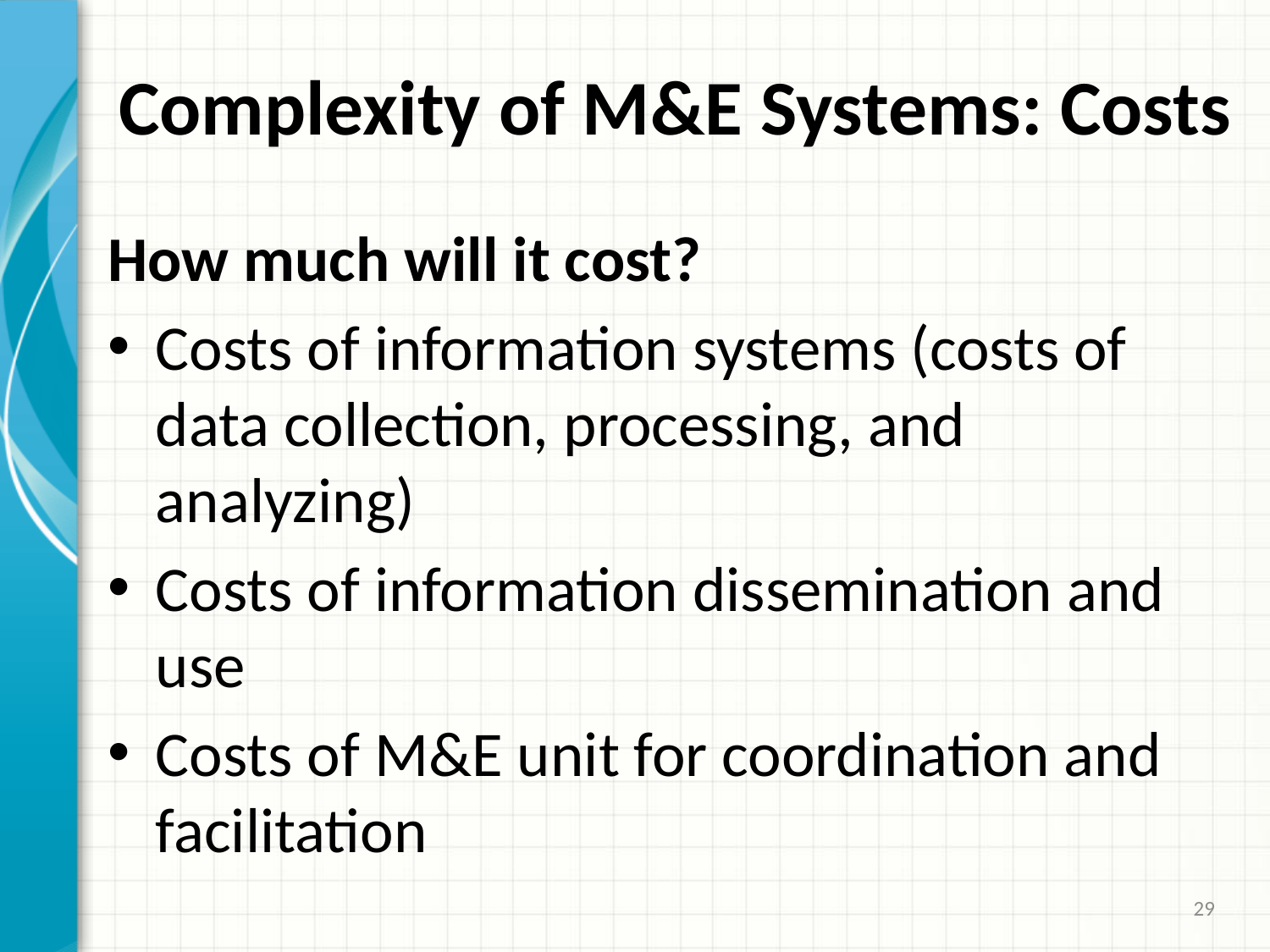

# Complexity of M&E Systems: Costs
How much will it cost?
Costs of information systems (costs of data collection, processing, and analyzing)
Costs of information dissemination and use
Costs of M&E unit for coordination and facilitation

29